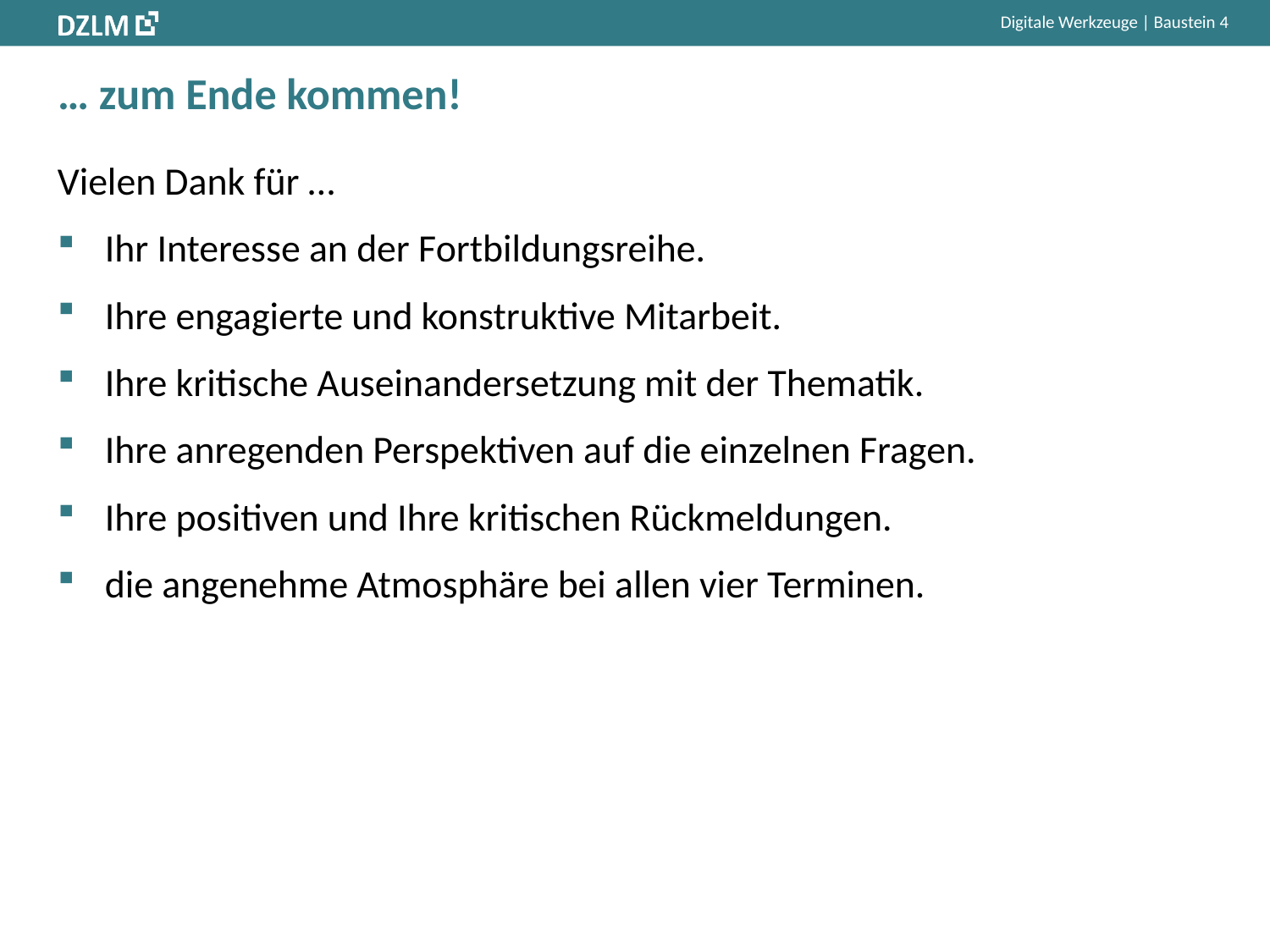

# … zum Ende kommen!
Vielen Dank für …
Ihr Interesse an der Fortbildungsreihe.
Ihre engagierte und konstruktive Mitarbeit.
Ihre kritische Auseinandersetzung mit der Thematik.
Ihre anregenden Perspektiven auf die einzelnen Fragen.
Ihre positiven und Ihre kritischen Rückmeldungen.
die angenehme Atmosphäre bei allen vier Terminen.